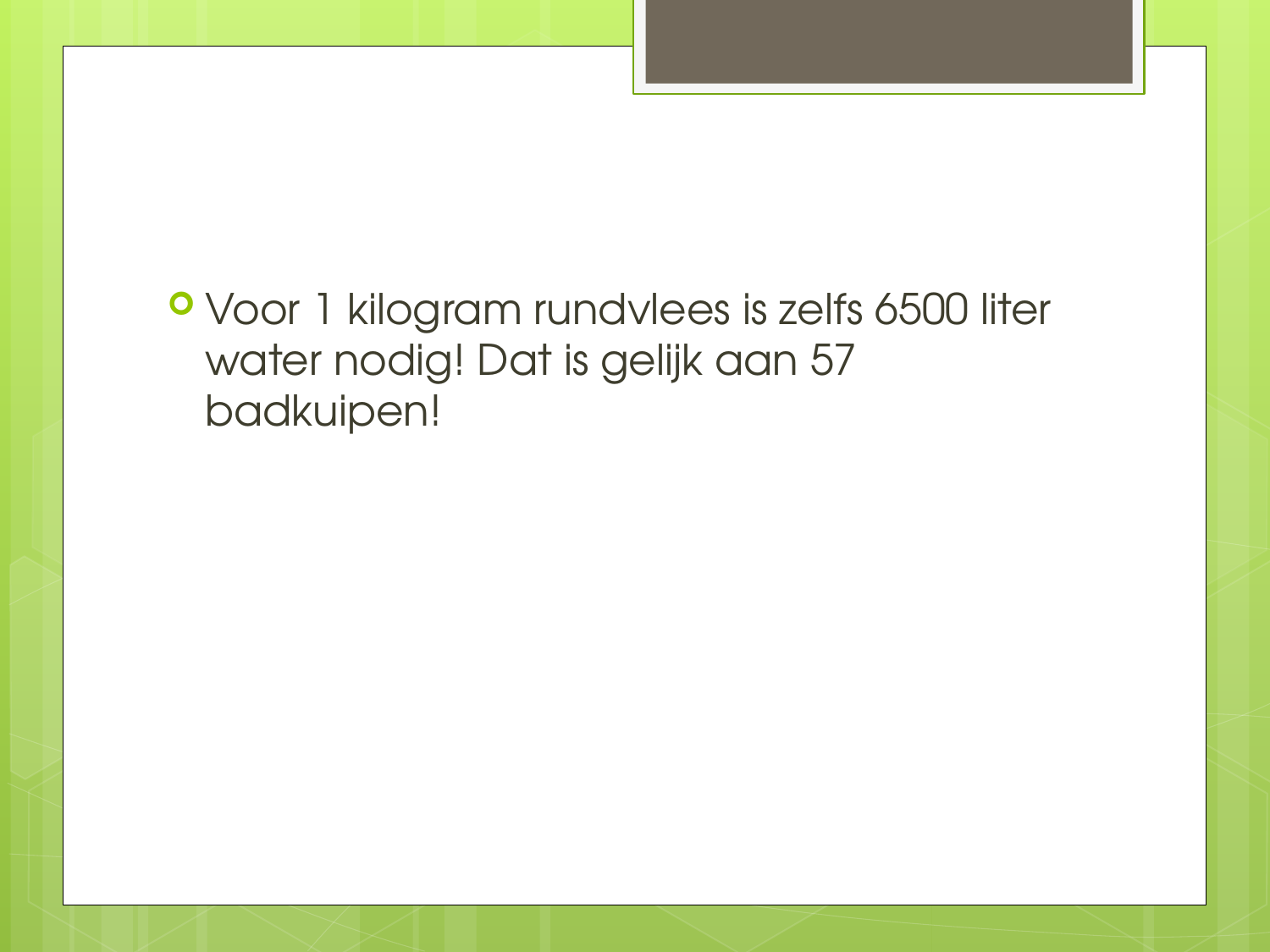

Voor 1 kilogram rundvlees is zelfs 6500 liter water nodig! Dat is gelijk aan 57 badkuipen!